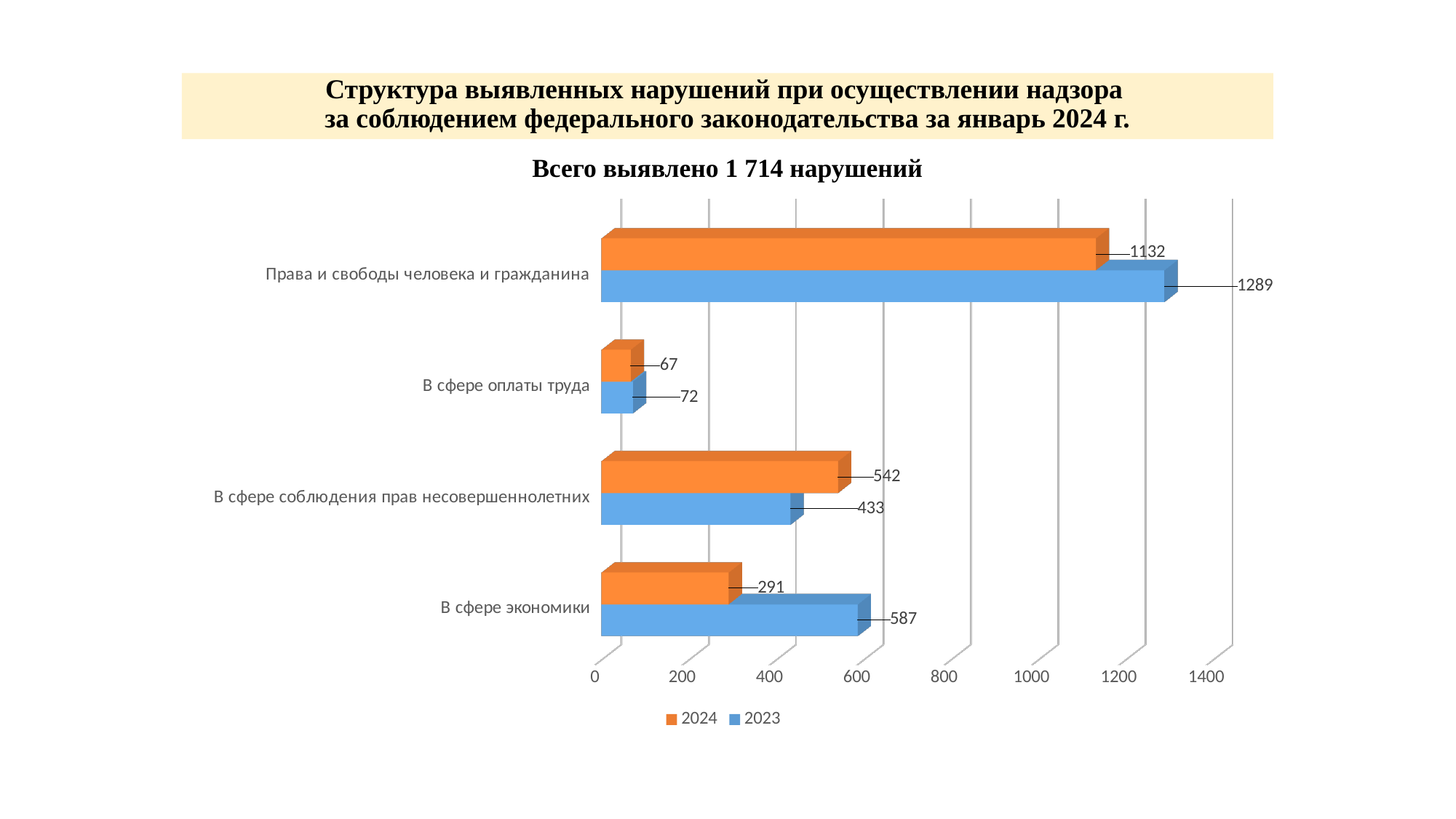

# Структура выявленных нарушений при осуществлении надзора за соблюдением федерального законодательства за январь 2024 г.
Всего выявлено 1 714 нарушений

[unsupported chart]